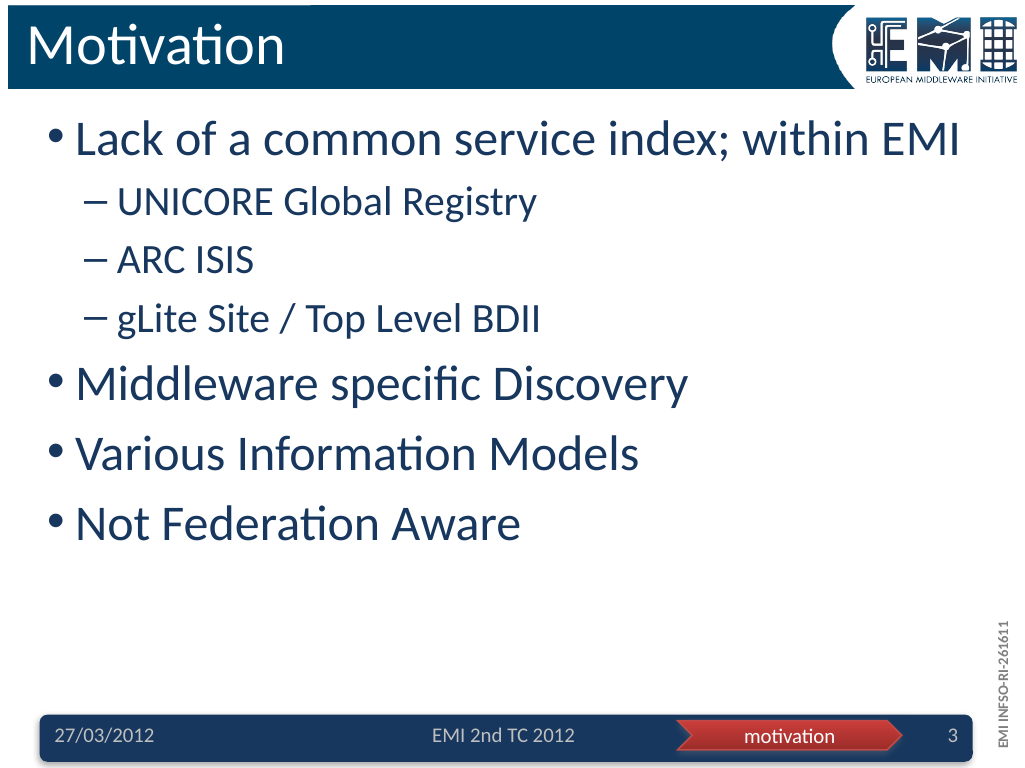

# Motivation
Lack of a common service index; within EMI
 UNICORE Global Registry
 ARC ISIS
 gLite Site / Top Level BDII
Middleware specific Discovery
Various Information Models
Not Federation Aware

27/03/2012
EMI 2nd TC 2012
3
motivation